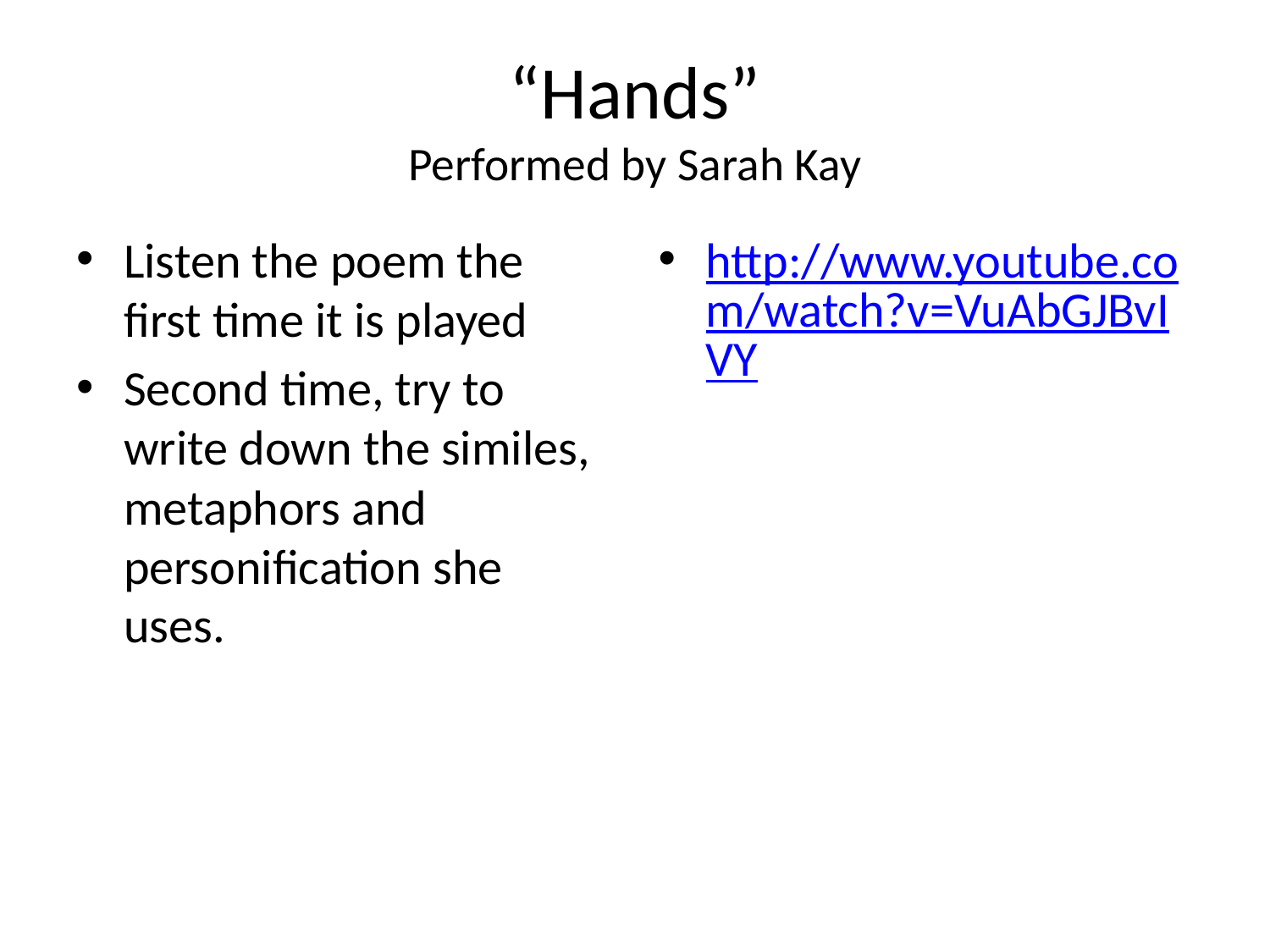

# “Hands” Performed by Sarah Kay
Listen the poem the first time it is played
Second time, try to write down the similes, metaphors and personification she uses.
http://www.youtube.com/watch?v=VuAbGJBvIVY